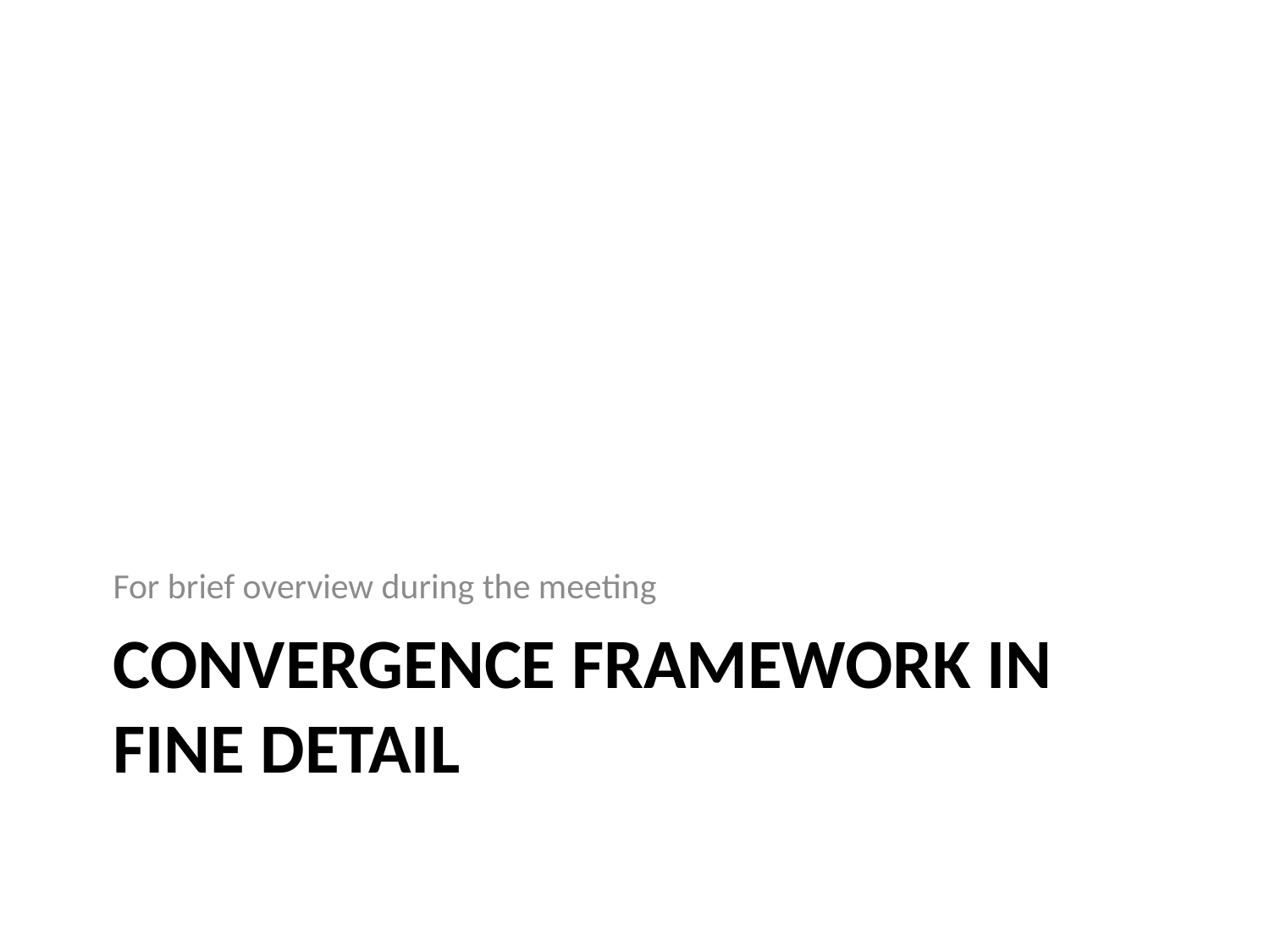

For brief overview during the meeting
# Convergence Framework In fine detail